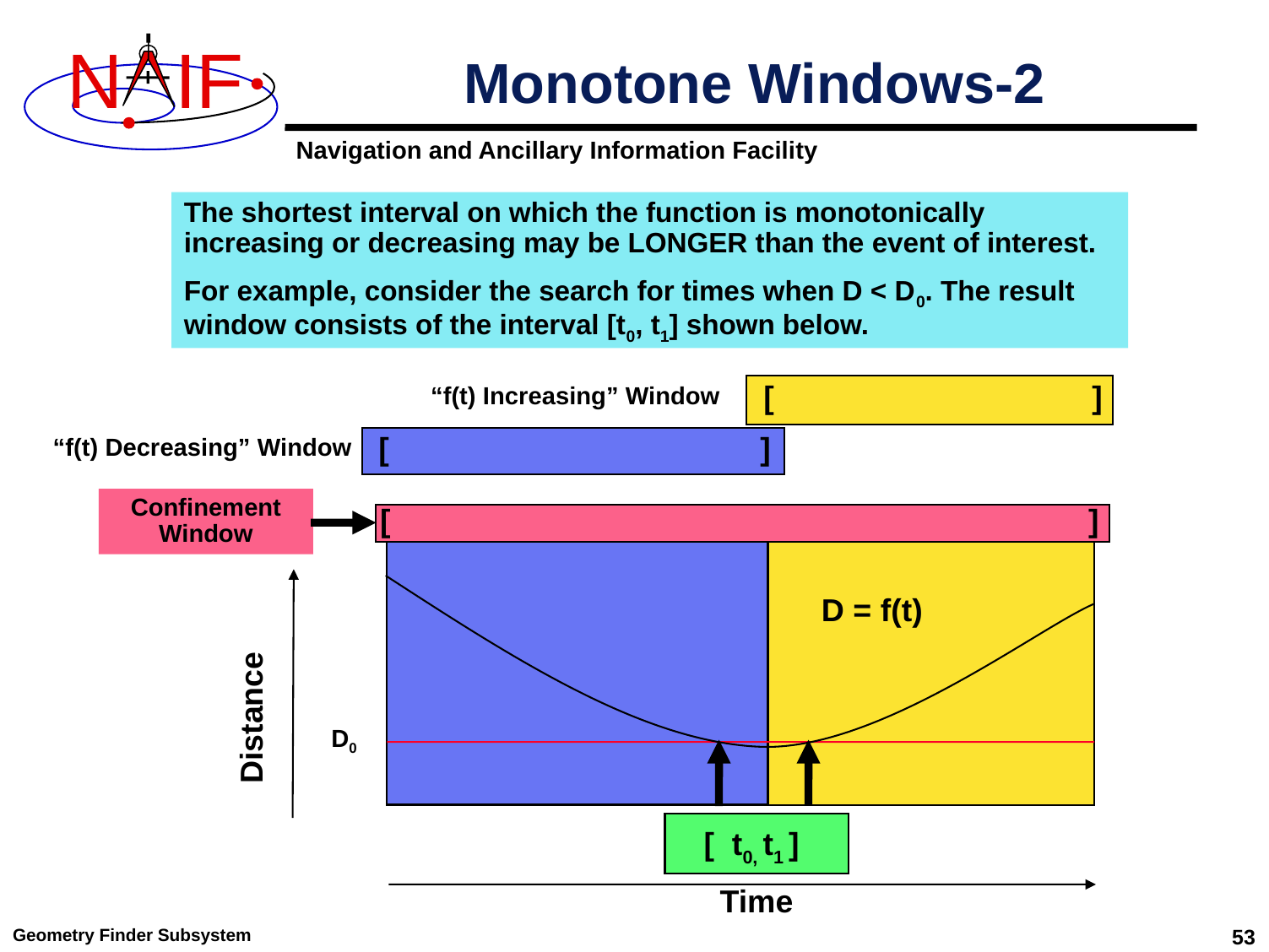

# Monotone Windows-2
The shortest interval on which the function is monotonically increasing or decreasing may be LONGER than the event of interest.
For example, consider the search for times when D < D0. The result window consists of the interval [t0, t1] shown below.
[                                    ]

“f(t) Increasing” Window
[                                          ]

“f(t) Decreasing” Window
Confinement Window
[                                                                               ]

D = f(t)
Distance
D0

[  t0, t1 ]
Time

Geometry Finder Subsystem
53